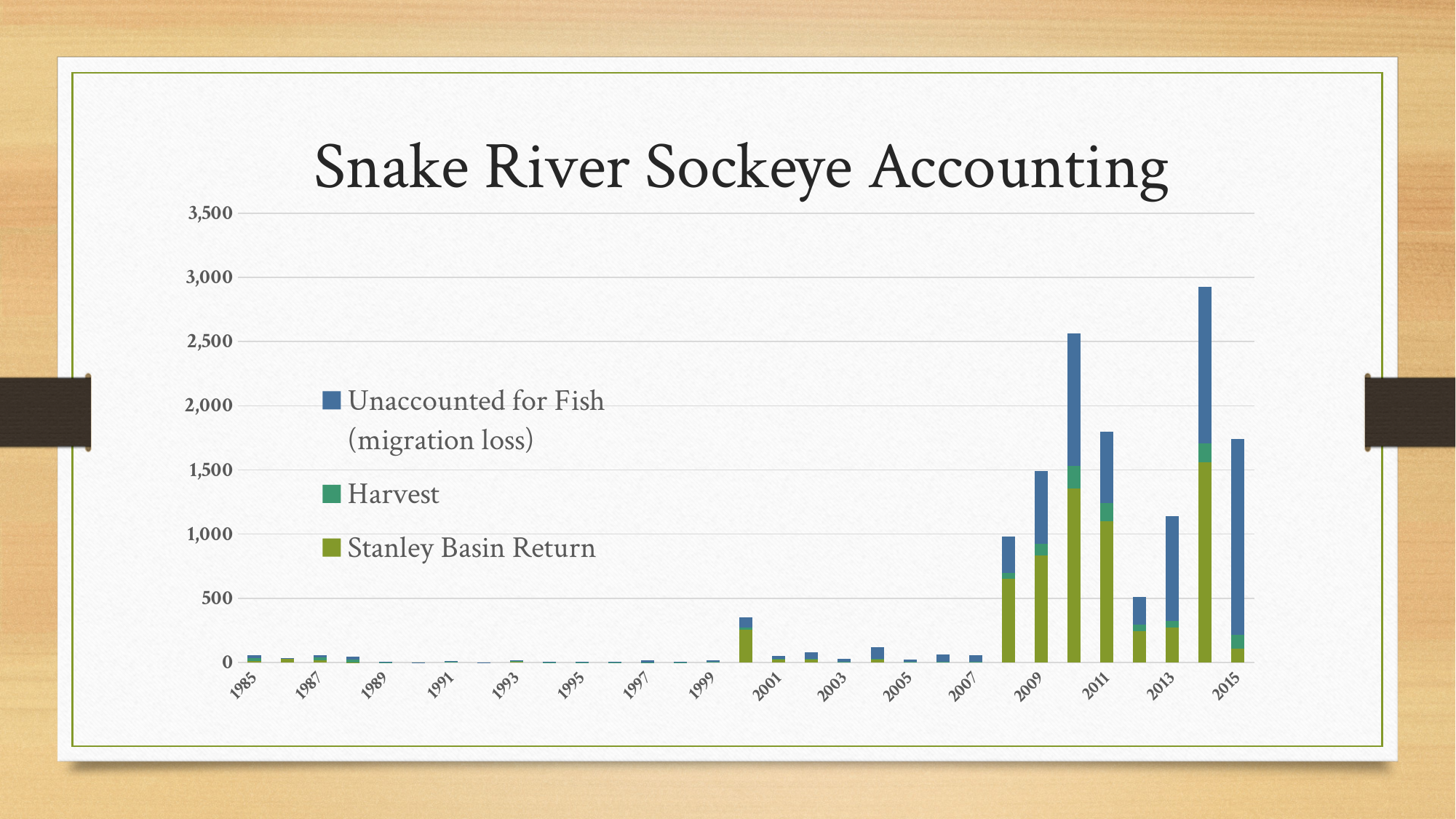

Snake River Sockeye Accounting

### Chart

| Category |  |  |  |
|---|---|---|---|
| 1985 | 11.0 | 24.257402363021498 | 23.989669160123803 |
| 1986 | 29.0 | 3.4179248313523933 | 1.5820751686476058 |
| 1987 | 16.0 | 25.784549714778024 | 13.312686830185228 |
| 1988 | 1.0 | 21.859845967395128 | 21.989659486297352 |
| 1989 | 1.0 | 0.19194349409557443 | 2.9996468380973402 |
| 1990 | 0.0 | 0.06235431235431235 | 1.0115039281705946 |
| 1991 | 4.0 | 0.4135346787548769 | 5.247059814185871 |
| 1992 | 1.0 | 0.0542425704003265 | 1.0481826389146538 |
| 1993 | 8.0 | 0.9975185531433584 | 8.996664473760141 |
| 1994 | 1.0 | 0.11454633516306102 | 1.9992734904746525 |
| 1995 | 0.0 | 0.23555508608851802 | 4.997359247913806 |
| 1996 | 1.0 | 0.14632410263363047 | 1.9996949462766498 |
| 1997 | 0.0 | 0.770012547051443 | 16.993638424794735 |
| 1998 | 1.0 | 0.11897512068325287 | 2.5628481247679167 |
| 1999 | 7.0 | 0.6899885801294251 | 10.982380771113164 |
| 2000 | 257.0 | 12.281881091184193 | 82.23831827689025 |
| 2001 | 26.0 | 3.626718926477707 | 18.981848007314575 |
| 2002 | 22.0 | 3.929984991870596 | 50.888918997790455 |
| 2003 | 3.0 | 0.7803078278586966 | 24.407417605110275 |
| 2004 | 25.0 | 4.501341403043708 | 87.89804538413631 |
| 2005 | 6.0 | 0.7053142168028942 | 12.995162803162266 |
| 2006 | 3.0 | 2.586936780792726 | 54.44537576360278 |
| 2007 | 4.0 | 3.0873362445414845 | 50.879912663755455 |
| 2008 | 650.0 | 45.59106933610939 | 282.66692817951844 |
| 2009 | 833.0 | 91.04241228771645 | 566.345571292331 |
| 2010 | 1355.0 | 175.10302622509602 | 1035.1400531722848 |
| 2011 | 1100.0 | 141.4453934998657 | 558.3226532622182 |
| 2012 | 243.0 | 50.833701047627926 | 218.12898336069327 |
| 2013 | 270.0 | 53.64058228564888 | 813.6907006584297 |
| 2014 | 1557.0 | 151.58464200185563 | 1216.2651496874128 |
| 2015 | 107.0 | 107.45381757378361 | 1525.7595830737496 |